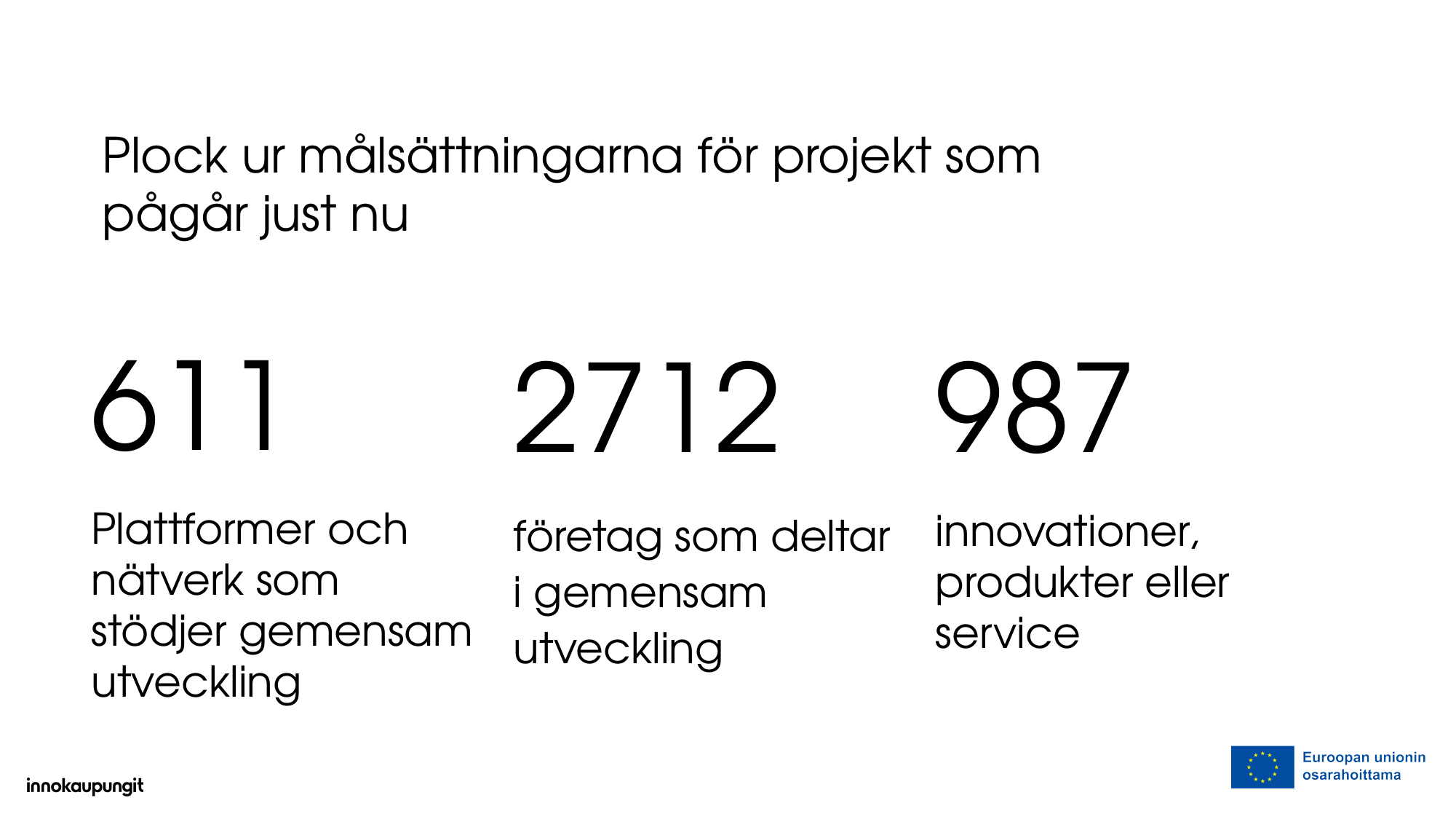

Plock ur målsättningarna för projekt som pågår just nu
611
2712
987
Plattformer och nätverk som stödjer gemensam utveckling

företag som deltar i gemensam utveckling

innovationer, produkter eller service